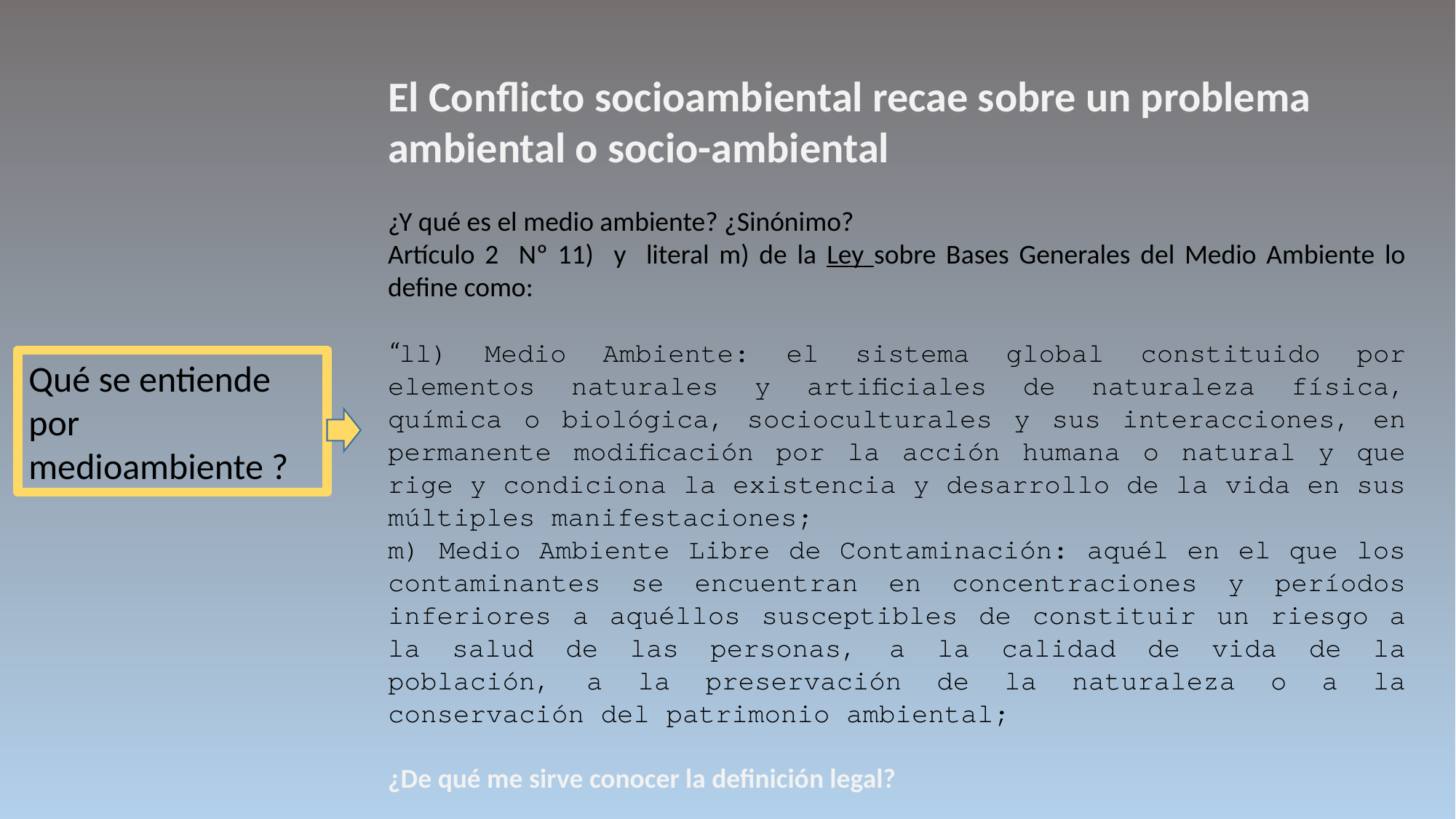

El Conflicto socioambiental recae sobre un problema ambiental o socio-ambiental

¿Y qué es el medio ambiente? ¿Sinónimo?
Artículo 2  Nº 11)  y  literal m) de la Ley sobre Bases Generales del Medio Ambiente lo define como:

“ll) Medio Ambiente: el sistema global constituido por elementos naturales y artificiales de naturaleza física, química o biológica, socioculturales y sus interacciones, en permanente modificación por la acción humana o natural y que rige y condiciona la existencia y desarrollo de la vida en sus múltiples manifestaciones;
m) Medio Ambiente Libre de Contaminación: aquél en el que los contaminantes se encuentran en concentraciones y períodos inferiores a aquéllos susceptibles de constituir un riesgo a la salud de las personas, a la calidad de vida de la población, a la preservación de la naturaleza o a la conservación del patrimonio ambiental;

¿De qué me sirve conocer la definición legal?

Qué se entiende por medioambiente ?